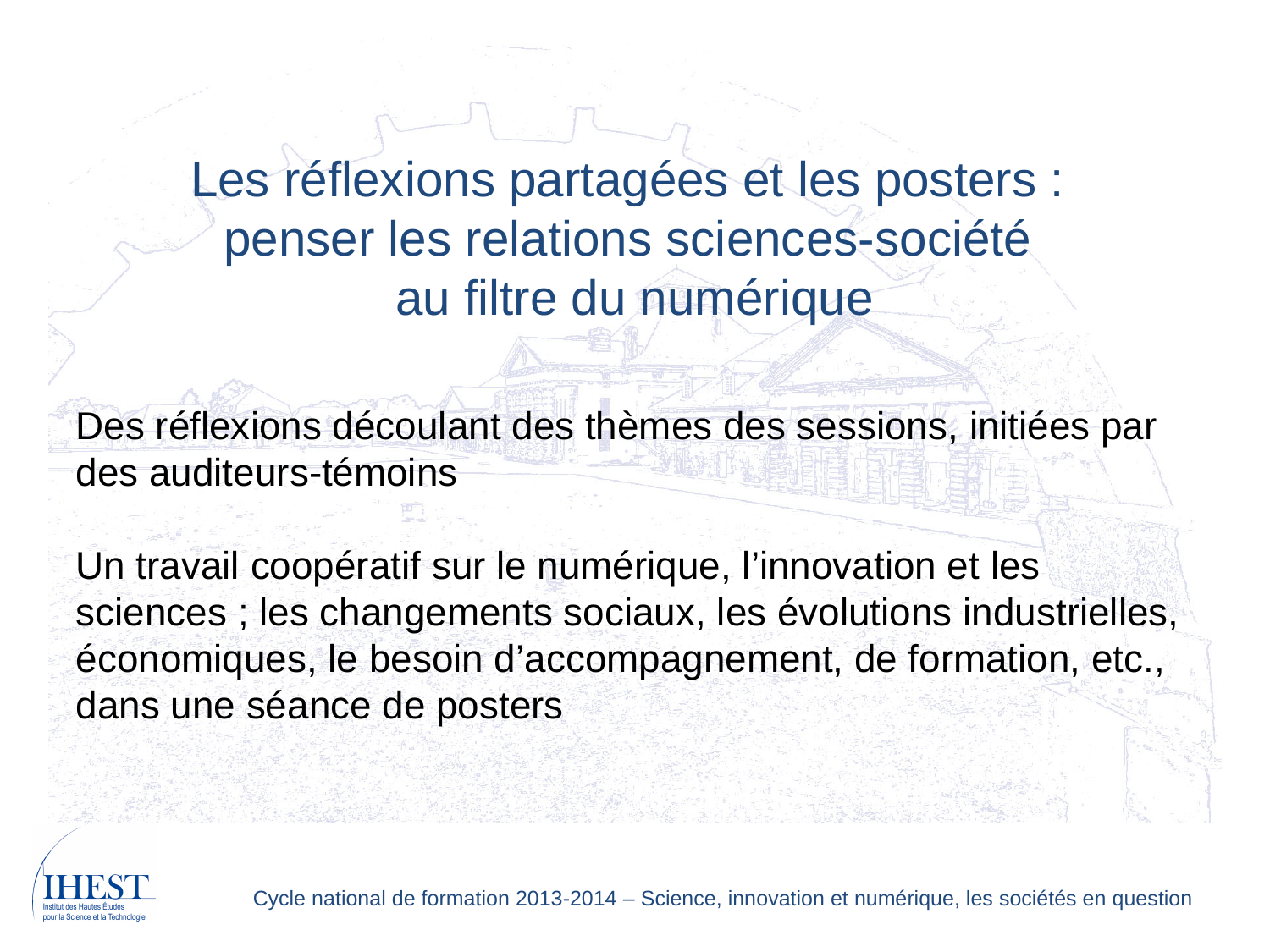

Les réflexions partagées et les posters :
penser les relations sciences-société
au filtre du numérique
Des réflexions découlant des thèmes des sessions, initiées par des auditeurs-témoins

Un travail coopératif sur le numérique, l’innovation et les sciences ; les changements sociaux, les évolutions industrielles, économiques, le besoin d’accompagnement, de formation, etc., dans une séance de posters